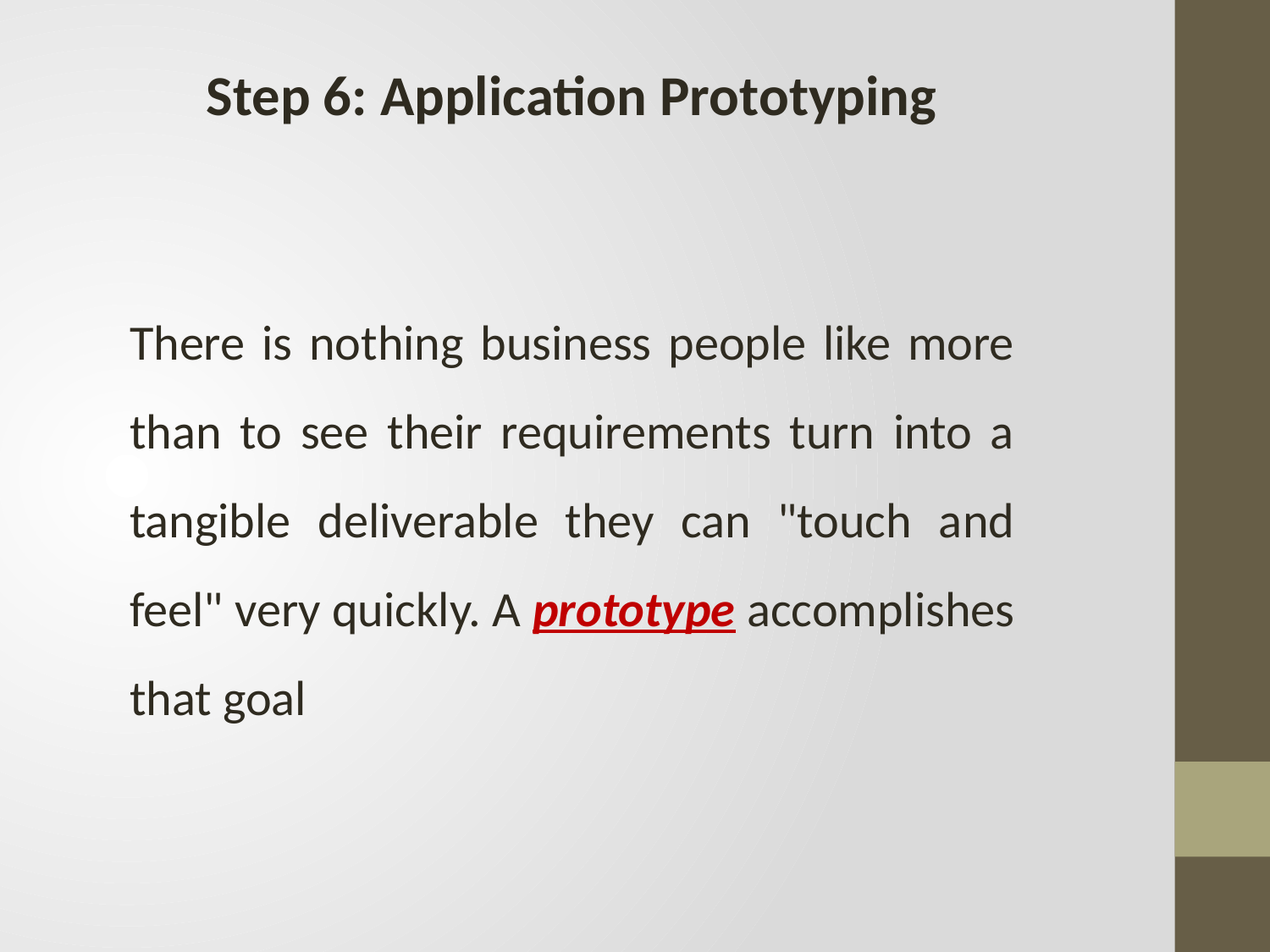

Step 6: Application Prototyping
There is nothing business people like more than to see their requirements turn into a tangible deliverable they can "touch and feel" very quickly. A prototype accomplishes that goal